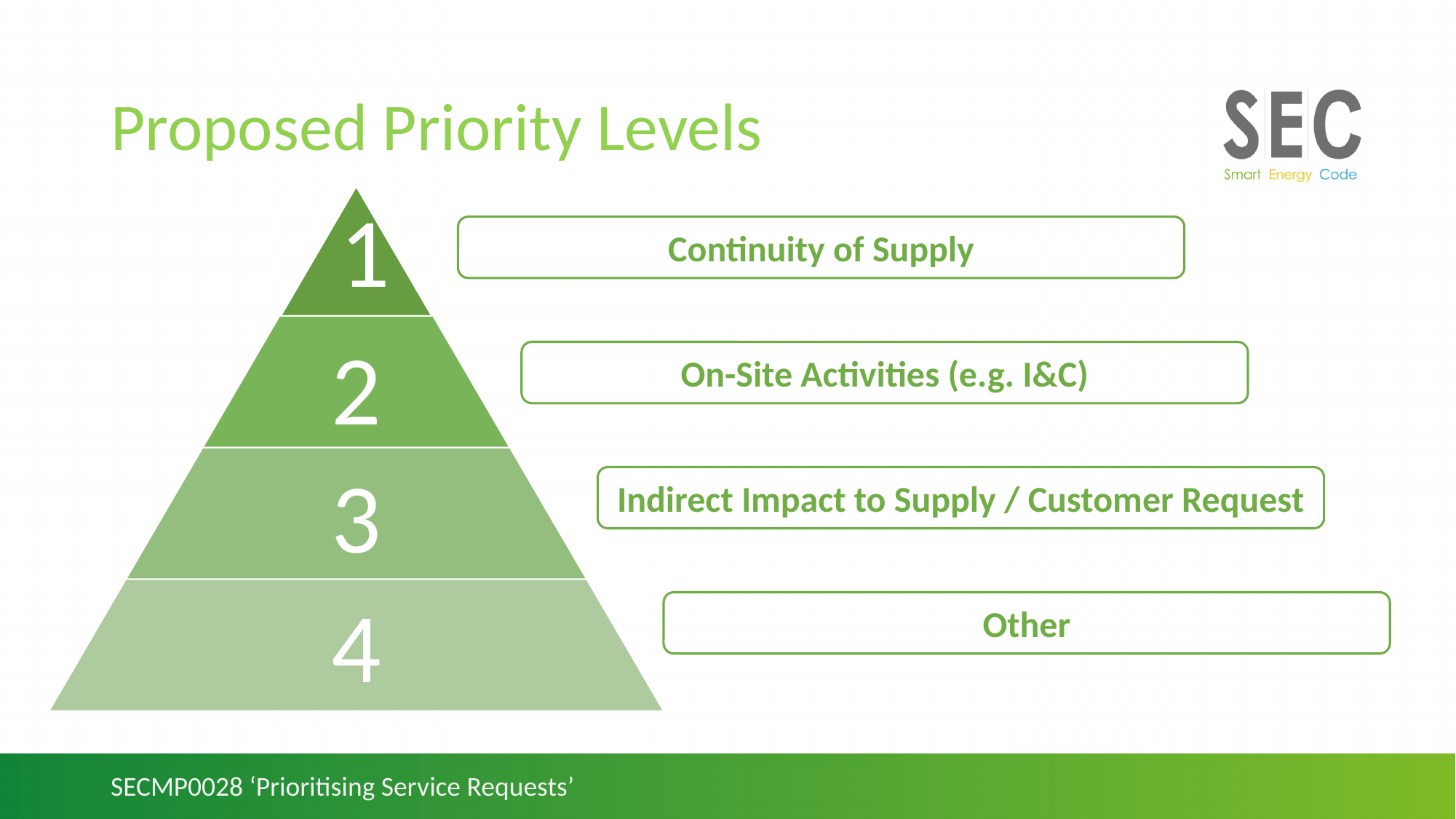

# Proposed Priority Levels
1
2
3
4
Continuity of Supply
On-Site Activities (e.g. I&C)
Indirect Impact to Supply / Customer Request
Other
SECMP0028 ‘Prioritising Service Requests’